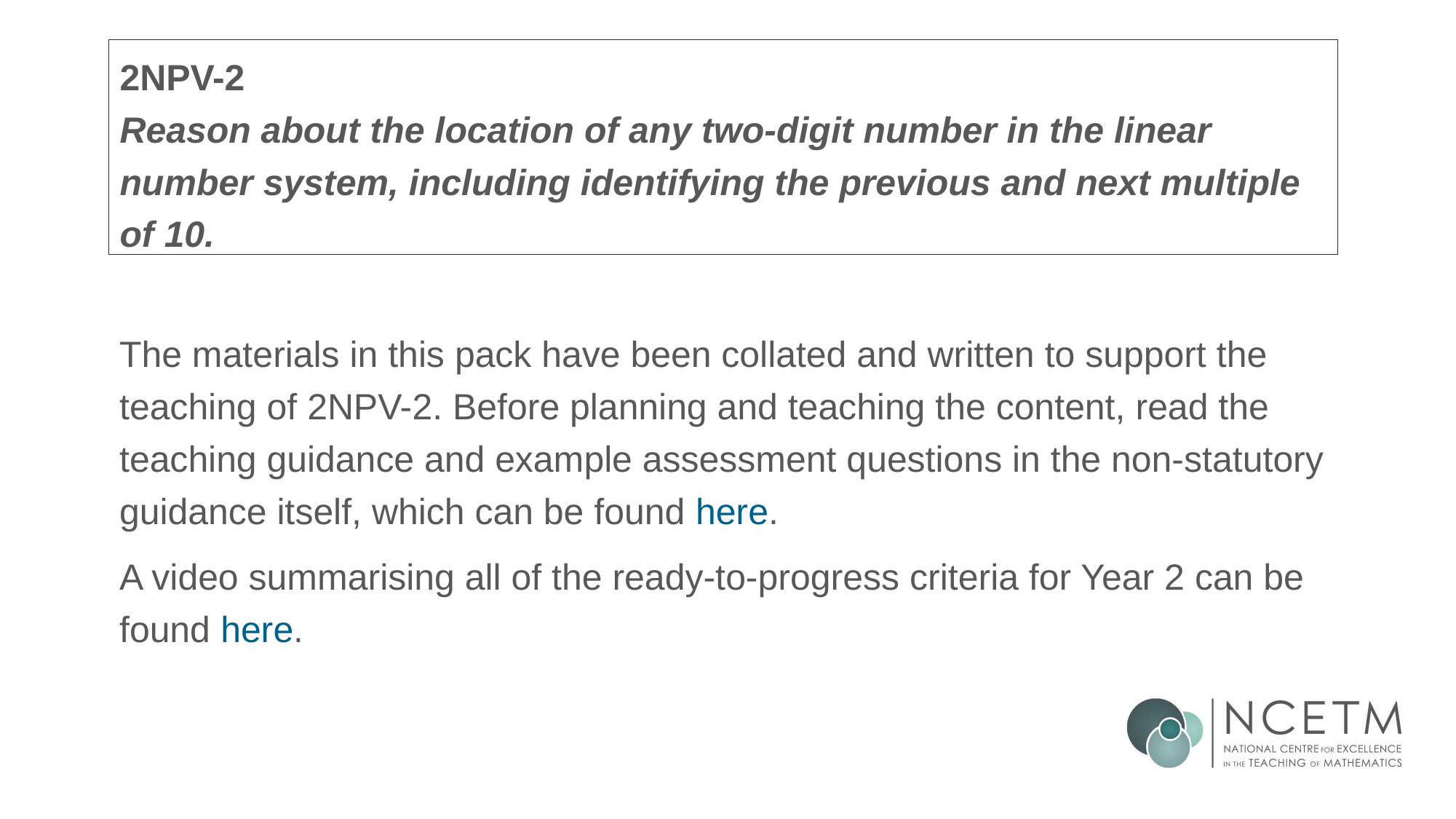

# 2NPV-2 Reason about the location of any two-digit number in the linear number system, including identifying the previous and next multiple of 10.
The materials in this pack have been collated and written to support the teaching of 2NPV-2. Before planning and teaching the content, read the teaching guidance and example assessment questions in the non-statutory guidance itself, which can be found here.
A video summarising all of the ready-to-progress criteria for Year 2 can be found here.